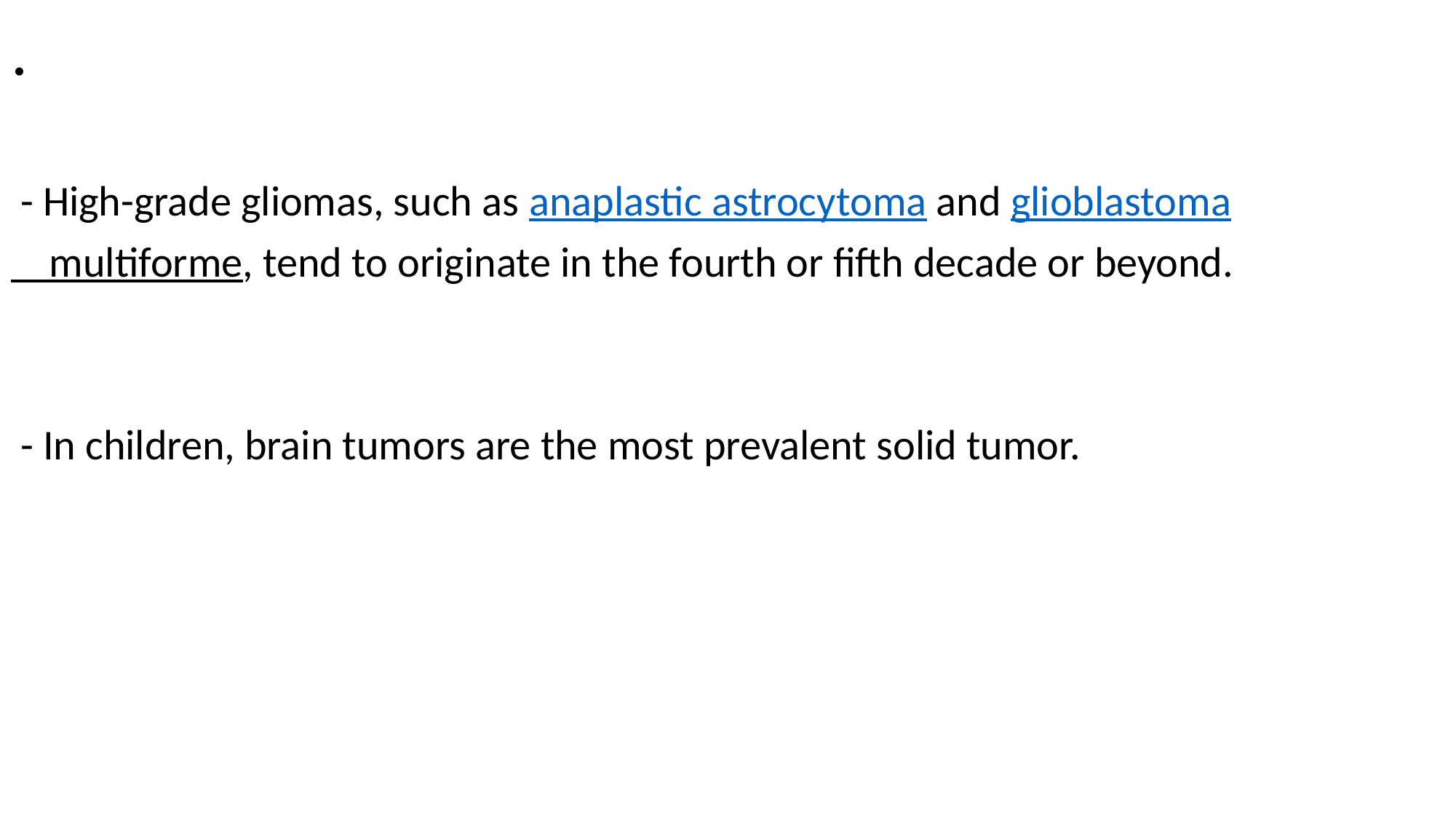

# .

 - High-grade gliomas, such as anaplastic astrocytoma and glioblastoma
    multiforme, tend to originate in the fourth or fifth decade or beyond.

 - In children, brain tumors are the most prevalent solid tumor.